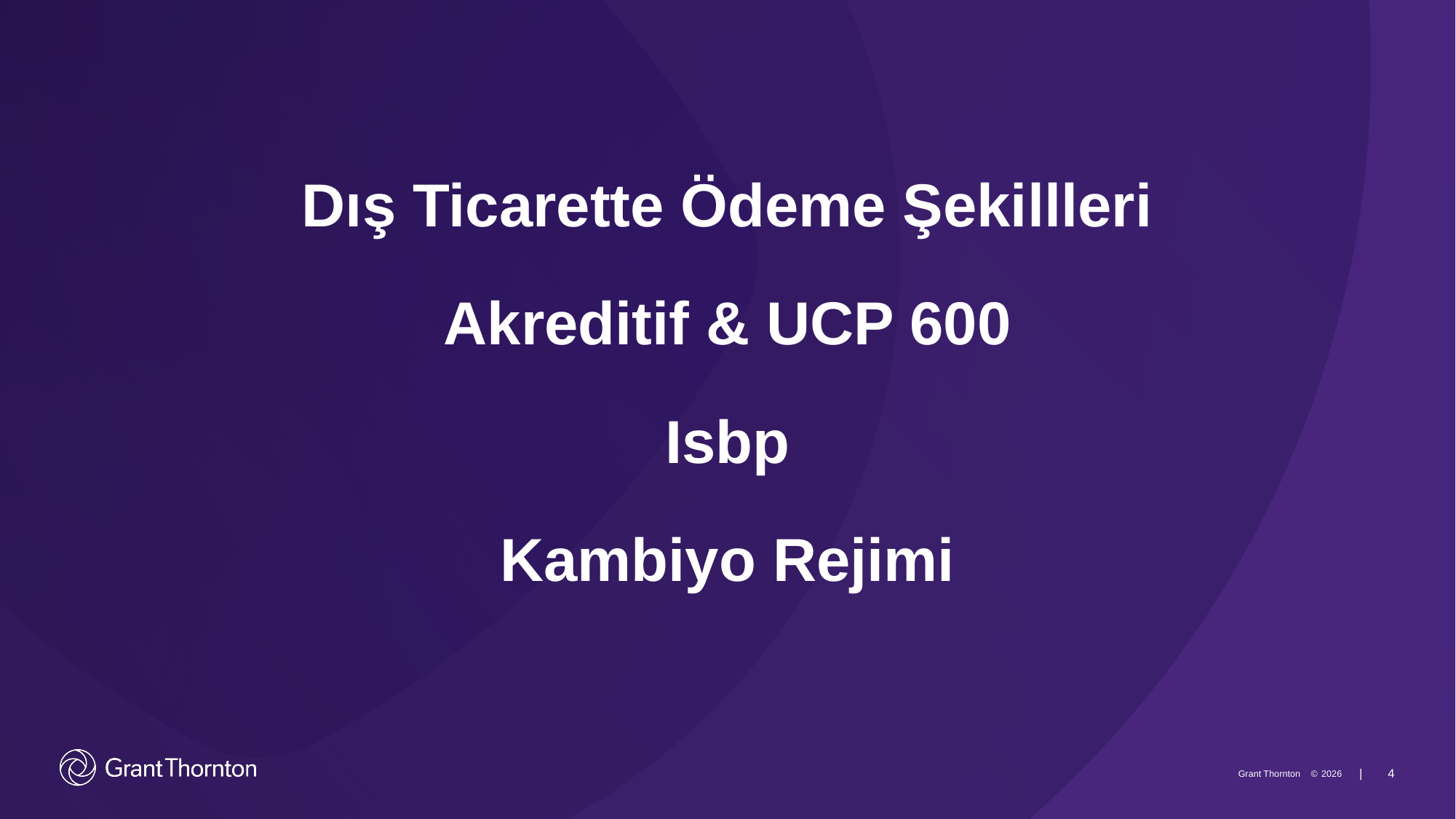

Dış Ticarette Ödeme Şekillleri
Akreditif & UCP 600
Isbp
Kambiyo Rejimi
4